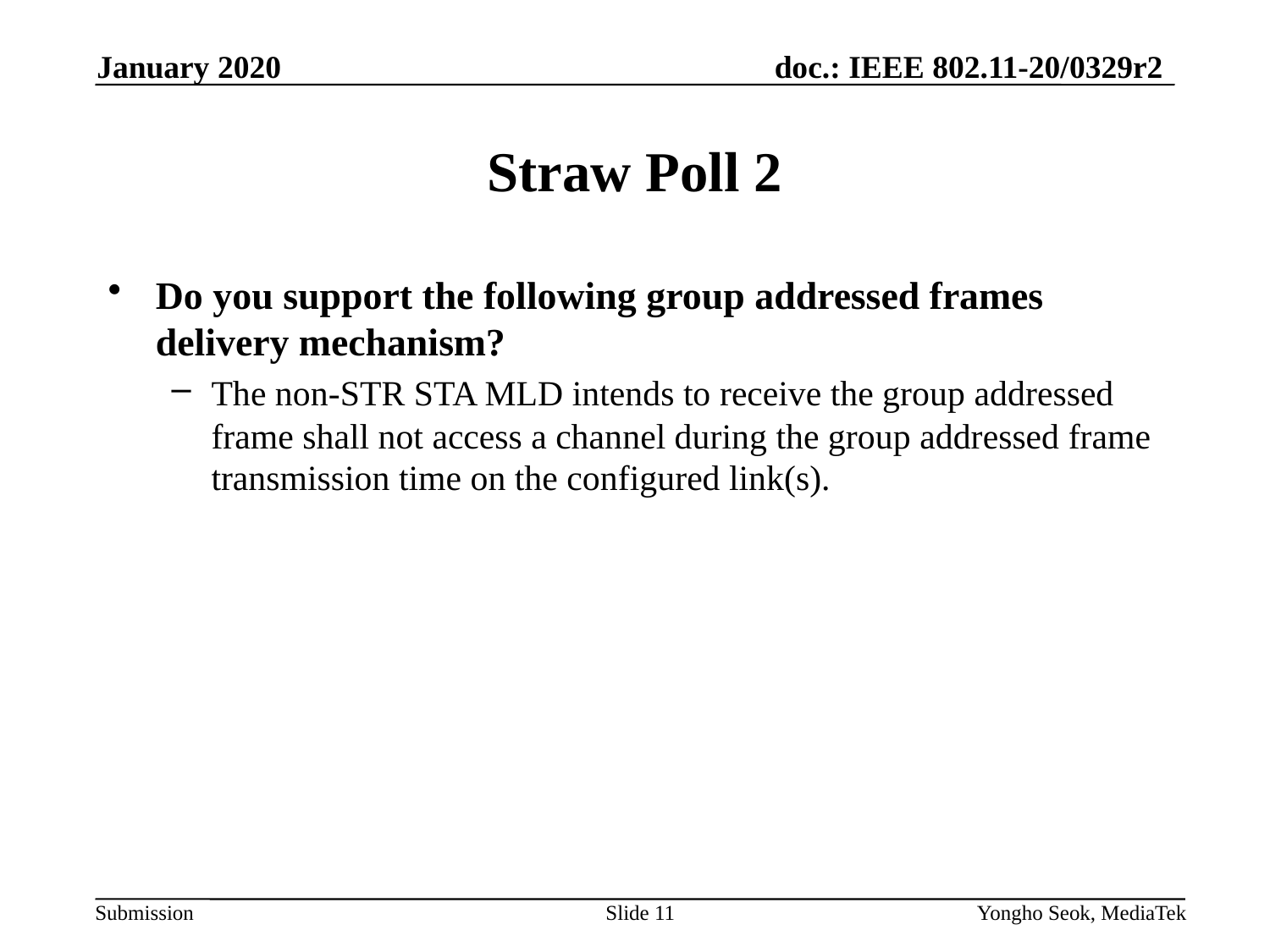

January 2020
# Straw Poll 2
Do you support the following group addressed frames delivery mechanism?
The non-STR STA MLD intends to receive the group addressed frame shall not access a channel during the group addressed frame transmission time on the configured link(s).

Slide 11
Yongho Seok, MediaTek